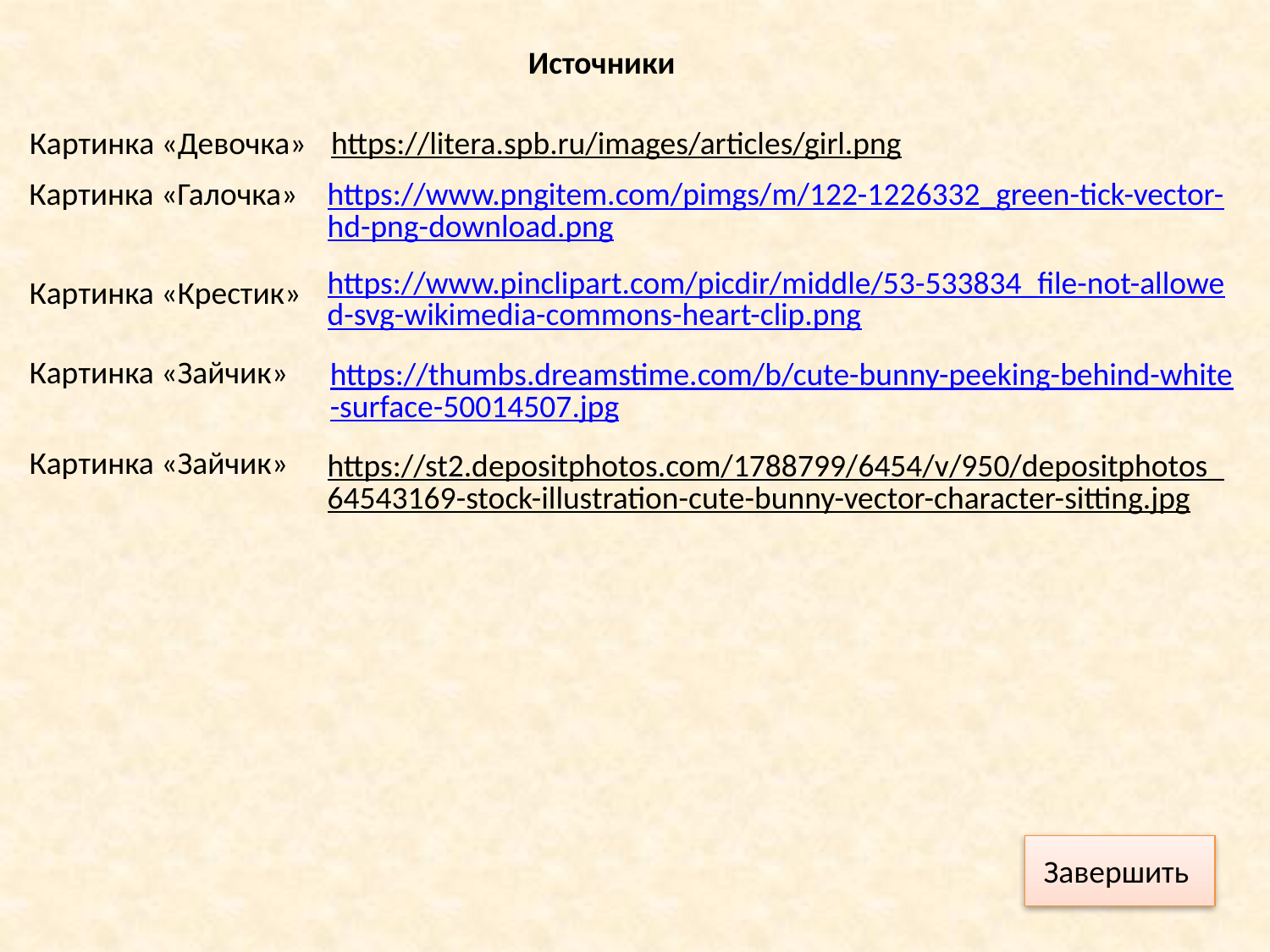

Источники
Картинка «Девочка»
https://litera.spb.ru/images/articles/girl.png
Картинка «Галочка»
https://www.pngitem.com/pimgs/m/122-1226332_green-tick-vector-hd-png-download.png

https://www.pinclipart.com/picdir/middle/53-533834_file-not-allowed-svg-wikimedia-commons-heart-clip.png

Картинка «Крестик»
Картинка «Зайчик»
https://thumbs.dreamstime.com/b/cute-bunny-peeking-behind-white-surface-50014507.jpg

Картинка «Зайчик»
https://st2.depositphotos.com/1788799/6454/v/950/depositphotos_64543169-stock-illustration-cute-bunny-vector-character-sitting.jpg
Завершить